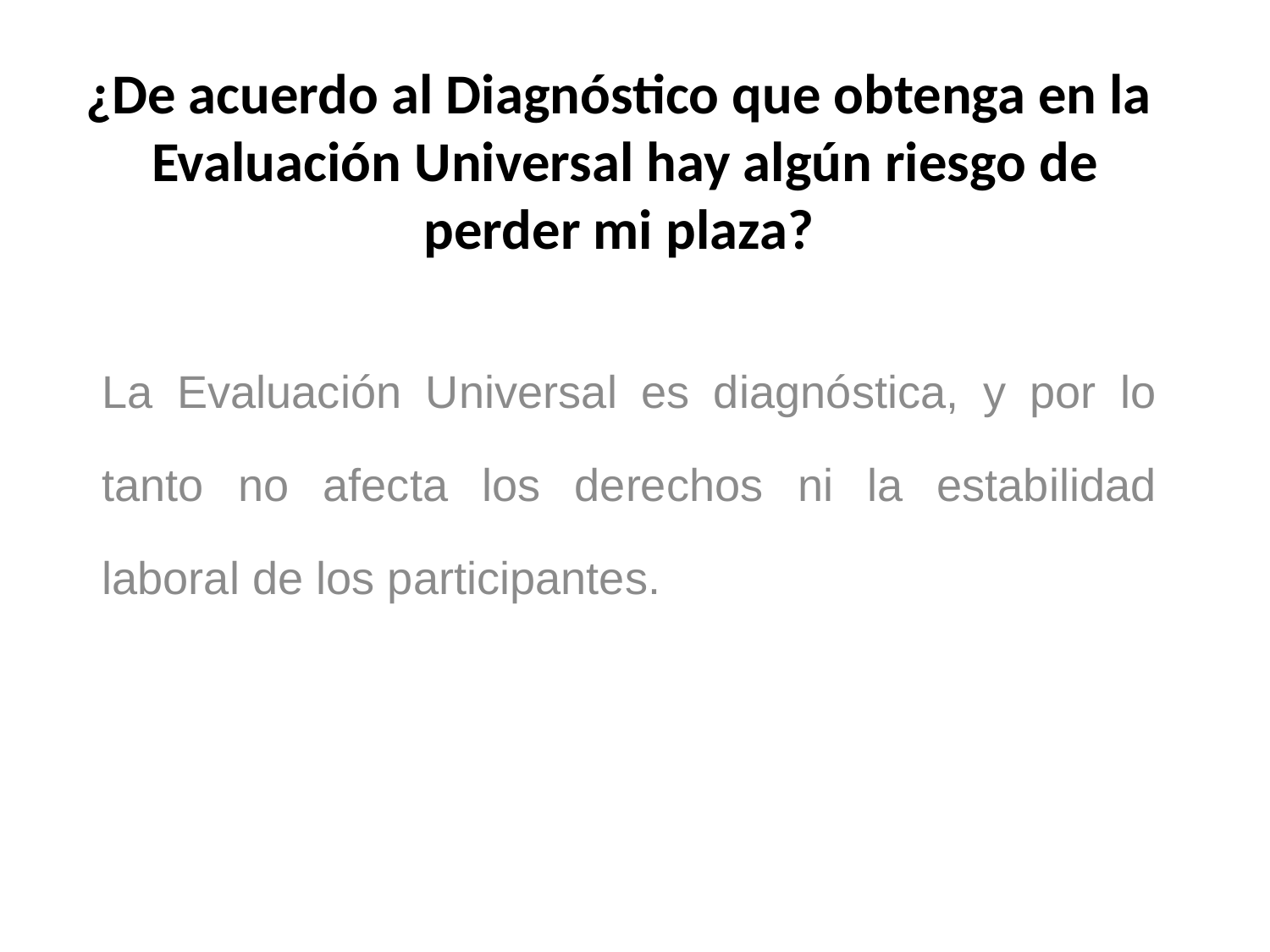

# ¿De acuerdo al Diagnóstico que obtenga en la  Evaluación Universal hay algún riesgo de perder mi plaza?
La Evaluación Universal es diagnóstica, y por lo tanto no afecta los derechos ni la estabilidad laboral de los participantes.